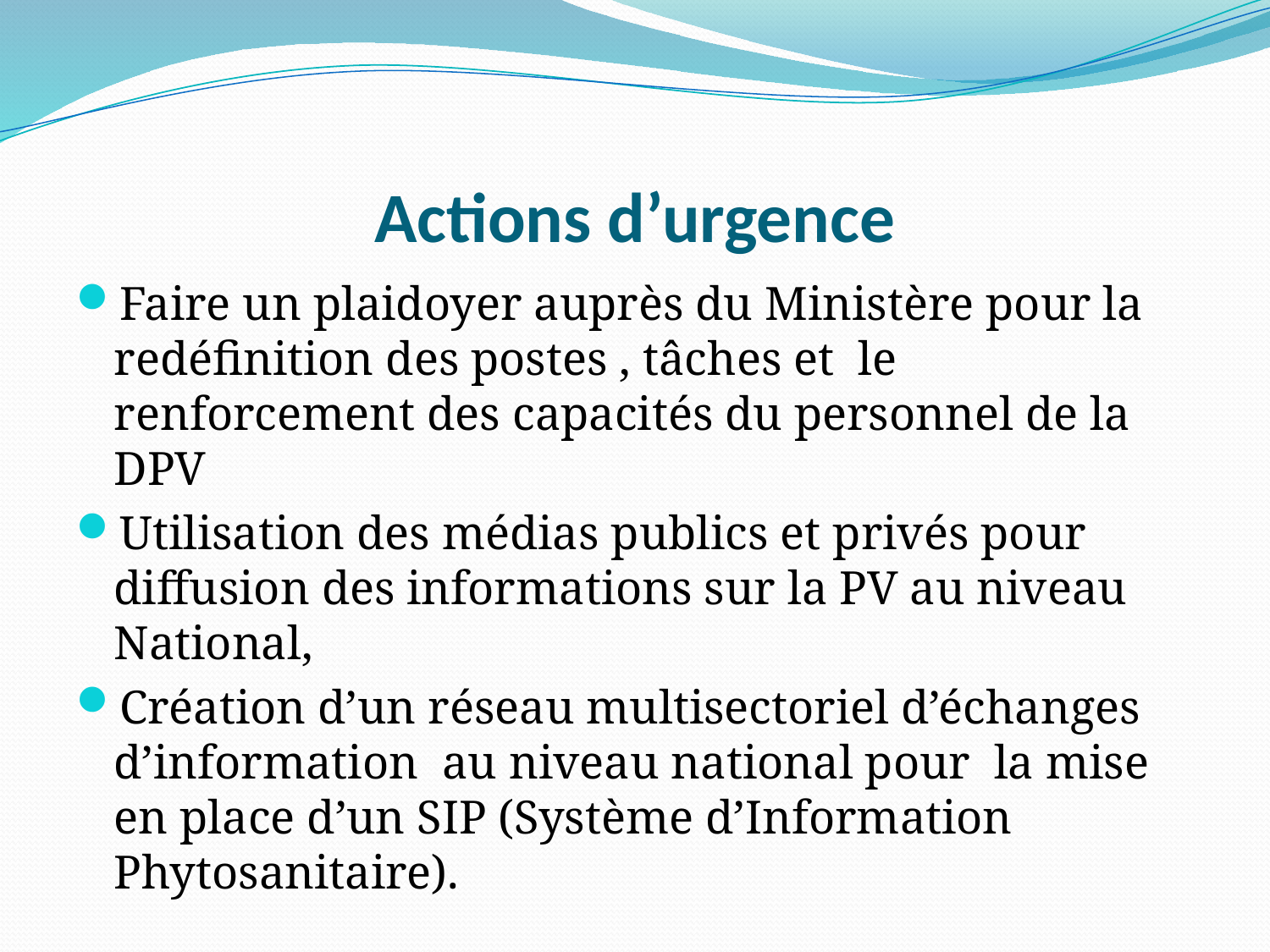

# Actions d’urgence
Faire un plaidoyer auprès du Ministère pour la redéfinition des postes , tâches et  le renforcement des capacités du personnel de la DPV
Utilisation des médias publics et privés pour diffusion des informations sur la PV au niveau National,
Création d’un réseau multisectoriel d’échanges d’information  au niveau national pour  la mise en place d’un SIP (Système d’Information Phytosanitaire).